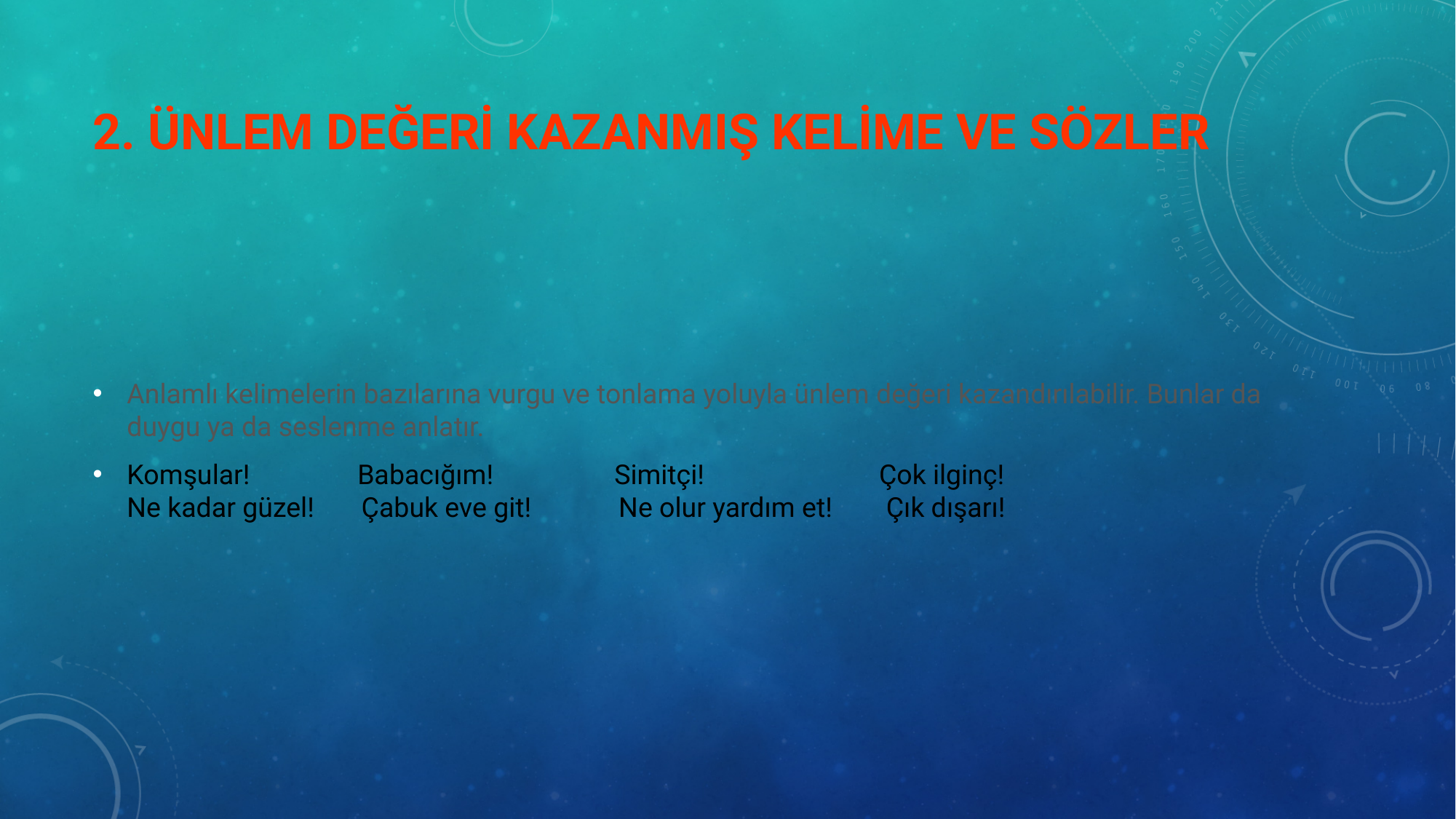

# 2. ÜNLEM DEĞERİ KAZANMIŞ KELİME VE SÖZLER
Anlamlı kelimelerin bazılarına vurgu ve tonlama yoluyla ünlem değeri kazandırılabilir. Bunlar da duygu ya da seslenme anlatır.
Komşular!                Babacığım!                  Simitçi!                          Çok ilginç!
Ne kadar güzel!       Çabuk eve git!             Ne olur yardım et!        Çık dışarı!